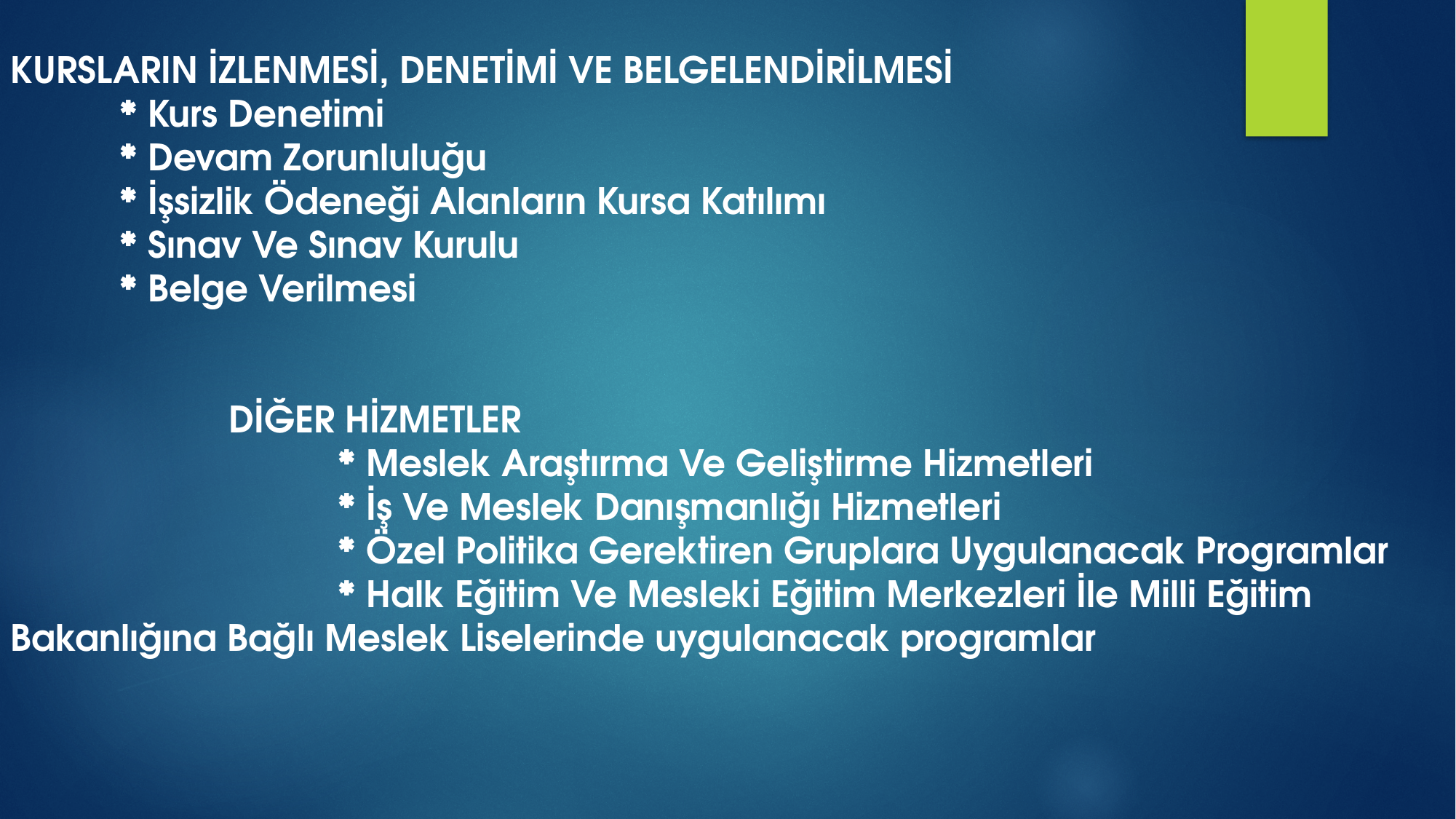

KURSLARIN İZLENMESİ, DENETİMİ VE BELGELENDİRİLMESİ
	* Kurs Denetimi
	* Devam Zorunluluğu
	* İşsizlik Ödeneği Alanların Kursa Katılımı
	* Sınav Ve Sınav Kurulu
	* Belge Verilmesi

		DİĞER HİZMETLER
			* Meslek Araştırma Ve Geliştirme Hizmetleri
			* İş Ve Meslek Danışmanlığı Hizmetleri
			* Özel Politika Gerektiren Gruplara Uygulanacak Programlar
			* Halk Eğitim Ve Mesleki Eğitim Merkezleri İle Milli Eğitim            Bakanlığına Bağlı Meslek Liselerinde uygulanacak programlar